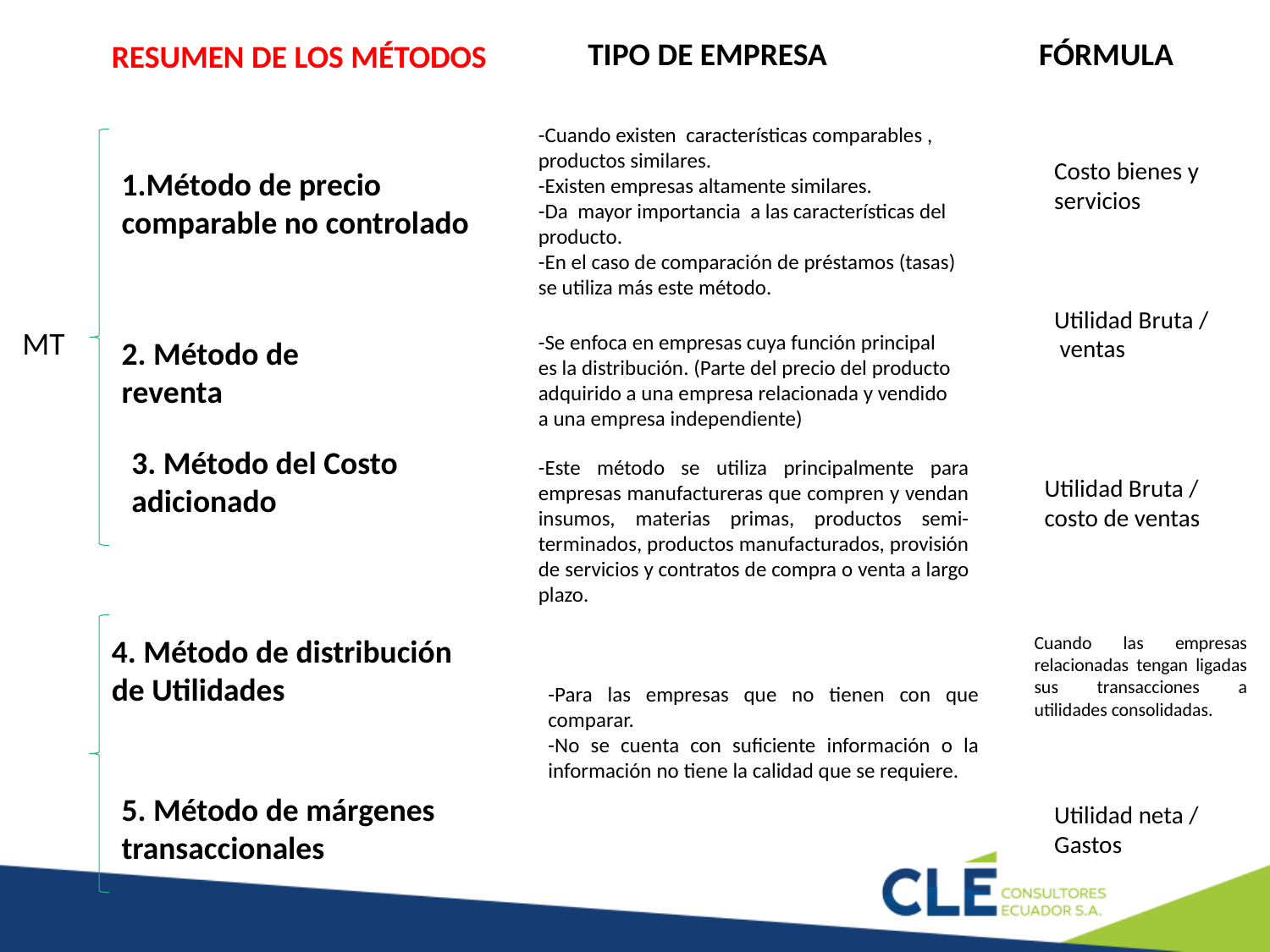

TIPO DE EMPRESA
FÓRMULA
RESUMEN DE LOS MÉTODOS
-Cuando existen  características comparables , productos similares.
-Existen empresas altamente similares.
-Da  mayor importancia  a las características del producto.
-En el caso de comparación de préstamos (tasas) se utiliza más este método.

Costo bienes y servicios
1.Método de precio comparable no controlado
Utilidad Bruta /
 ventas
MT
-Se enfoca en empresas cuya función principal es la distribución. (Parte del precio del producto adquirido a una empresa relacionada y vendido a una empresa independiente)
2. Método de reventa
3. Método del Costo adicionado
-Este método se utiliza principalmente para empresas manufactureras que compren y vendan insumos, materias primas, productos semi-terminados, productos manufacturados, provisión de servicios y contratos de compra o venta a largo plazo.
Utilidad Bruta /
costo de ventas

4. Método de distribución de Utilidades
Cuando las empresas relacionadas tengan ligadas sus transacciones a utilidades consolidadas.
-Para las empresas que no tienen con que comparar.
-No se cuenta con suficiente información o la información no tiene la calidad que se requiere.

5. Método de márgenes transaccionales
Utilidad neta /
Gastos